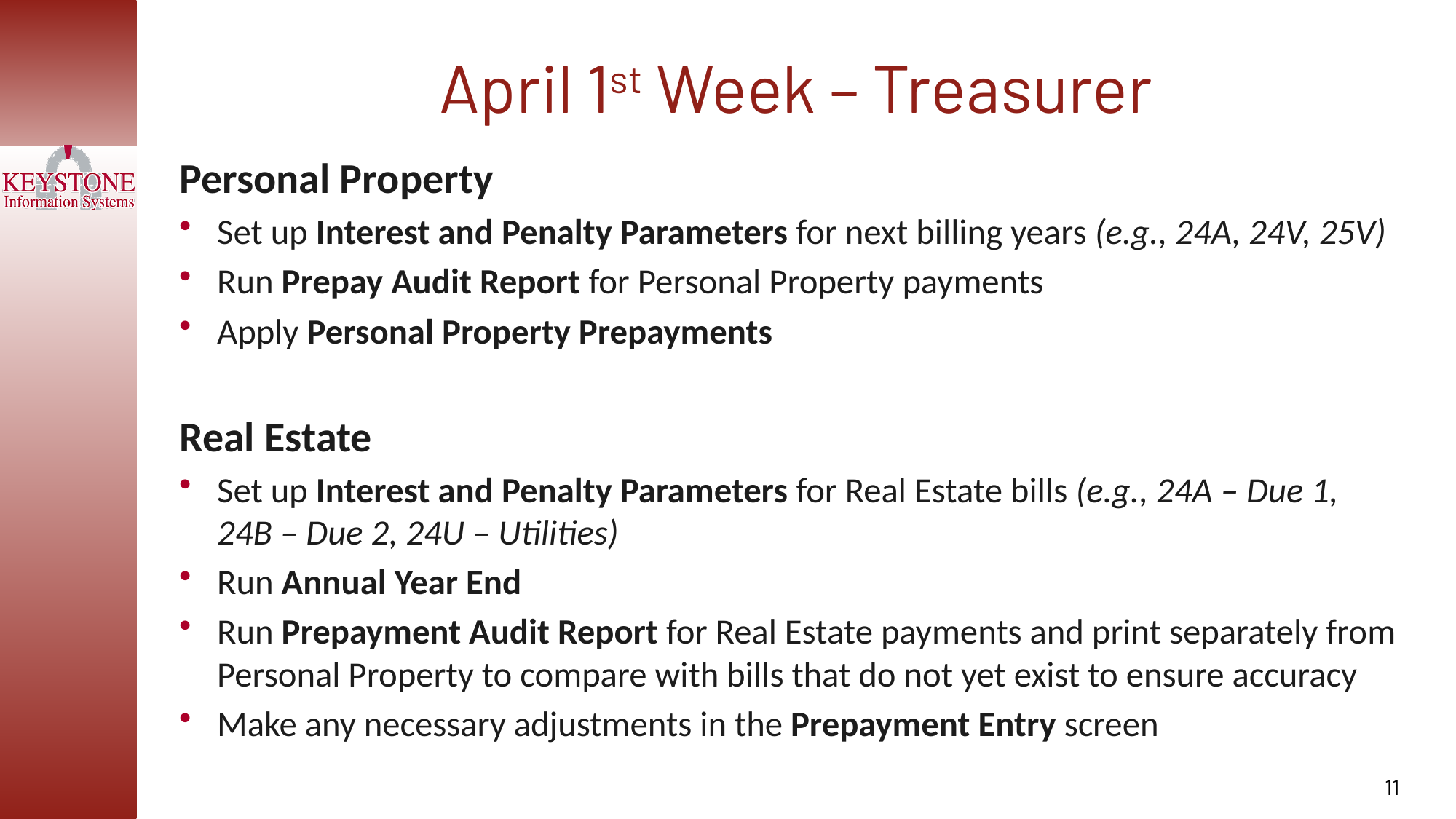

April 1st Week – Treasurer
Personal Property
Set up Interest and Penalty Parameters for next billing years (e.g., 24A, 24V, 25V)
Run Prepay Audit Report for Personal Property payments
Apply Personal Property Prepayments

Real Estate
Set up Interest and Penalty Parameters for Real Estate bills (e.g., 24A – Due 1, 24B – Due 2, 24U – Utilities)
Run Annual Year End
Run Prepayment Audit Report for Real Estate payments and print separately from Personal Property to compare with bills that do not yet exist to ensure accuracy
Make any necessary adjustments in the Prepayment Entry screen
11